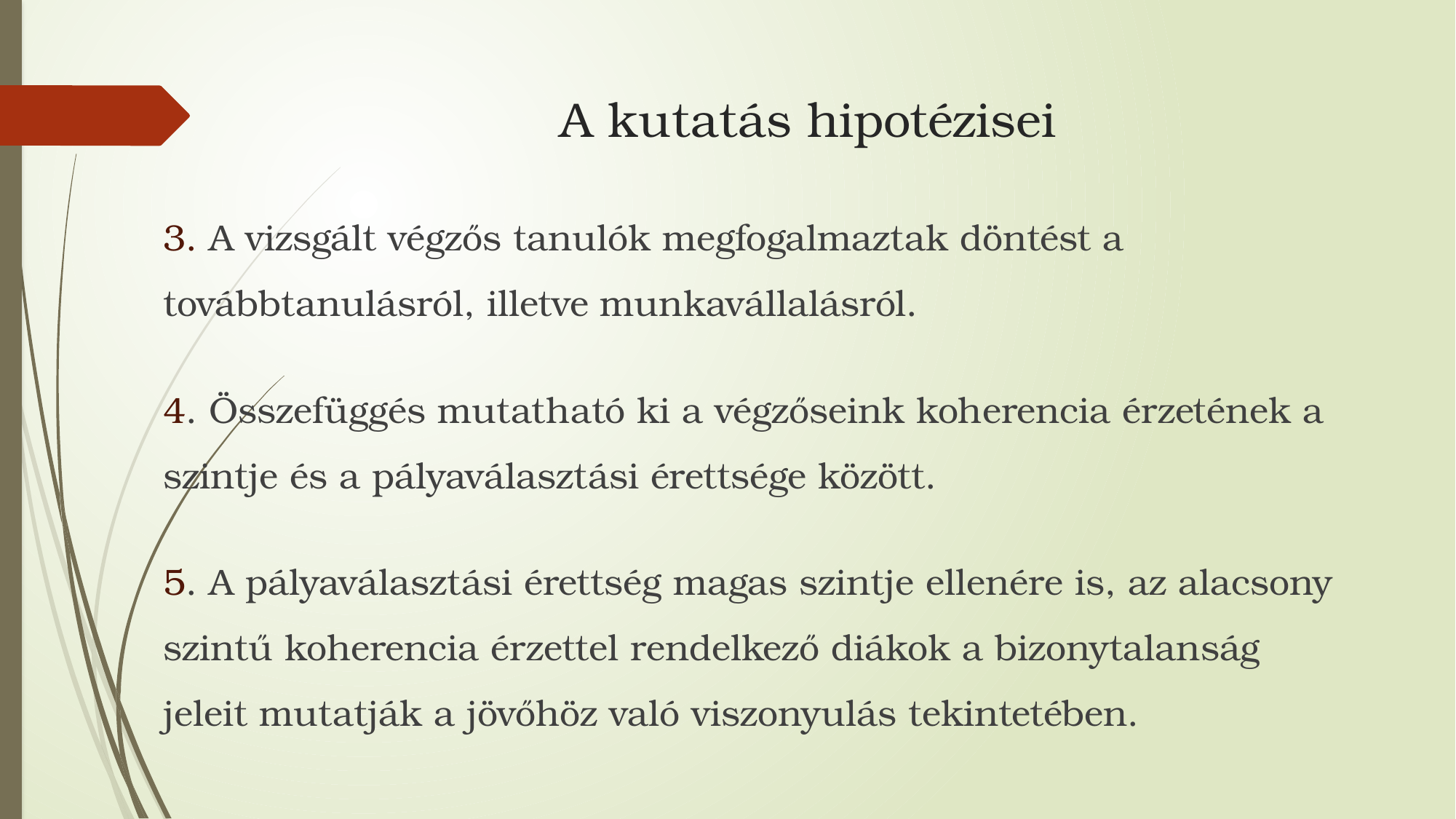

# A kutatás hipotézisei
3. A vizsgált végzős tanulók megfogalmaztak döntést a továbbtanulásról, illetve munkavállalásról.

4. Összefüggés mutatható ki a végzőseink koherencia érzetének a szintje és a pályaválasztási érettsége között.

5. A pályaválasztási érettség magas szintje ellenére is, az alacsony szintű koherencia érzettel rendelkező diákok a bizonytalanság jeleit mutatják a jövőhöz való viszonyulás tekintetében.